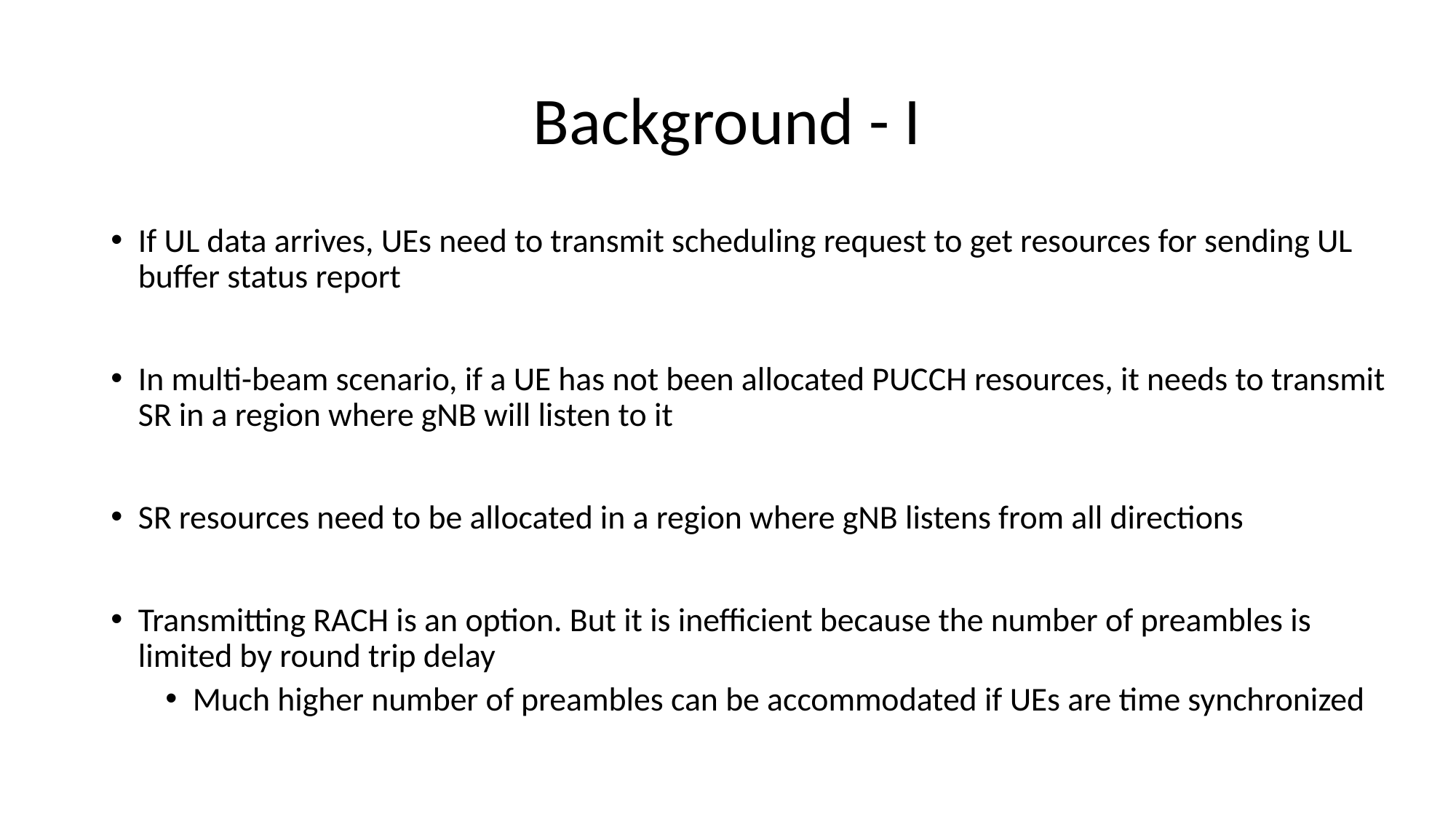

# Background - I
If UL data arrives, UEs need to transmit scheduling request to get resources for sending UL buffer status report

In multi-beam scenario, if a UE has not been allocated PUCCH resources, it needs to transmit SR in a region where gNB will listen to it

SR resources need to be allocated in a region where gNB listens from all directions

Transmitting RACH is an option. But it is inefficient because the number of preambles is limited by round trip delay
Much higher number of preambles can be accommodated if UEs are time synchronized